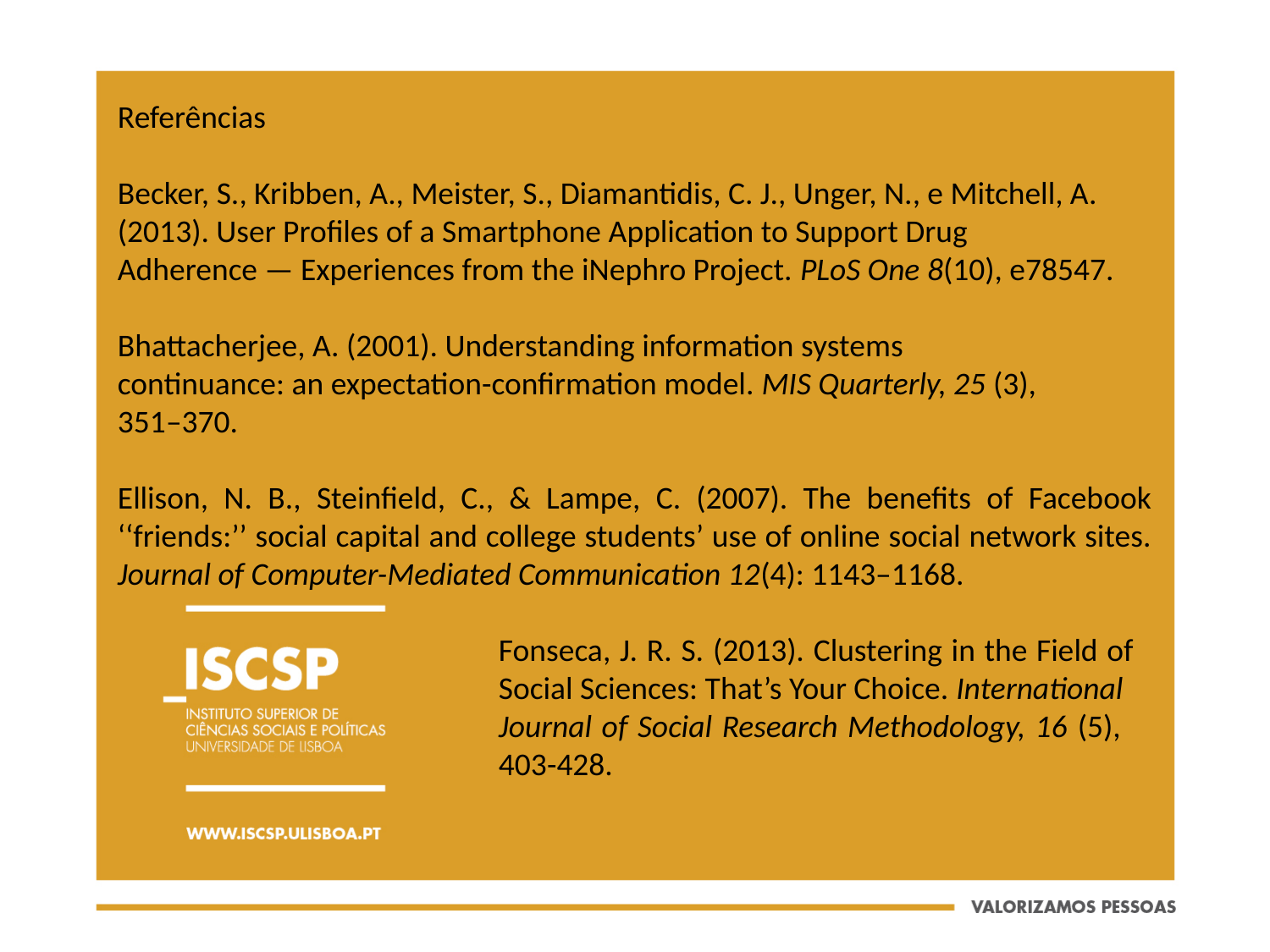

Referências

Becker, S., Kribben, A., Meister, S., Diamantidis, C. J., Unger, N., e Mitchell, A.
(2013). User Profiles of a Smartphone Application to Support Drug
Adherence — Experiences from the iNephro Project. PLoS One 8(10), e78547.

Bhattacherjee, A. (2001). Understanding information systems
continuance: an expectation-confirmation model. MIS Quarterly, 25 (3),
351–370.

Ellison, N. B., Steinfield, C., & Lampe, C. (2007). The benefits of Facebook ‘‘friends:’’ social capital and college students’ use of online social network sites. Journal of Computer-Mediated Communication 12(4): 1143–1168.

			Fonseca, J. R. S. (2013). Clustering in the Field of 				Social Sciences: That’s Your Choice. International
			Journal of Social Research Methodology, 16 (5), 				403-428.